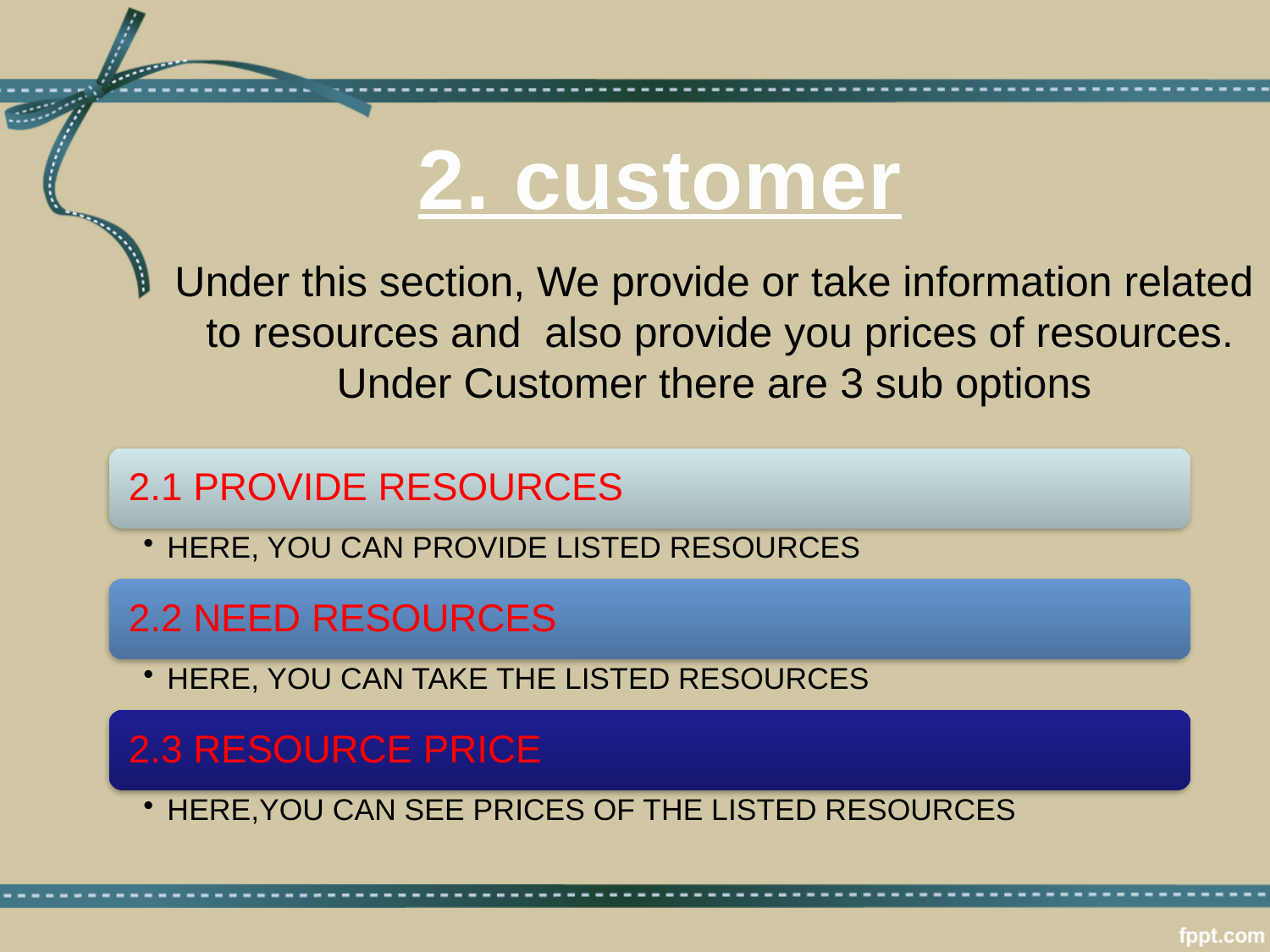

2. customer
Under this section, We provide or take information related  to resources and  also provide you prices of resources.
Under Customer there are 3 sub options
2.1 PROVIDE RESOURCES
HERE, YOU CAN PROVIDE LISTED RESOURCES
2.2 NEED RESOURCES
HERE, YOU CAN TAKE THE LISTED RESOURCES
2.3 RESOURCE PRICE
HERE,YOU CAN SEE PRICES OF THE LISTED RESOURCES